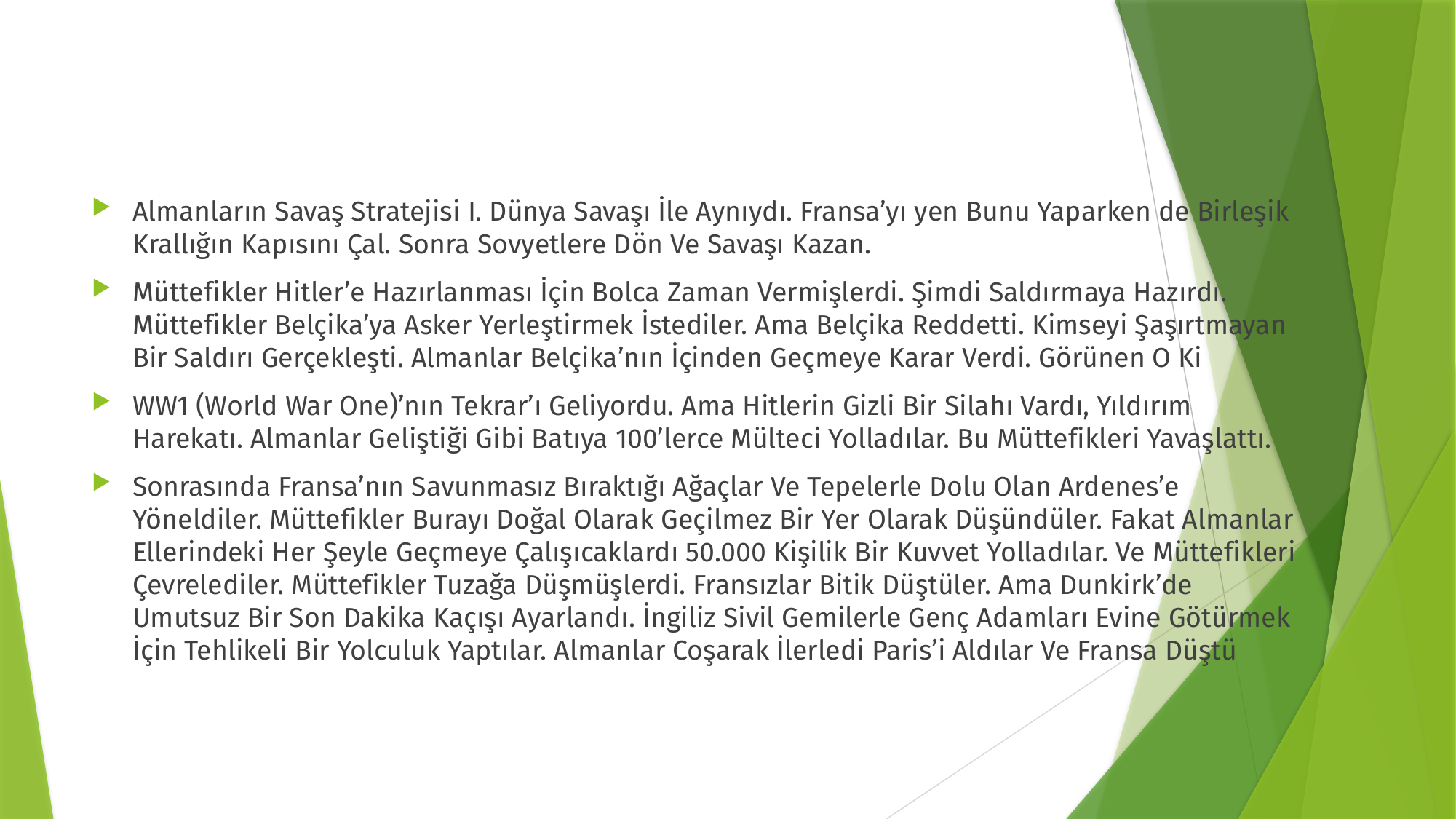

Almanların Savaş Stratejisi I. Dünya Savaşı İle Aynıydı. Fransa’yı yen Bunu Yaparken de Birleşik Krallığın Kapısını Çal. Sonra Sovyetlere Dön Ve Savaşı Kazan.
Müttefikler Hitler’e Hazırlanması İçin Bolca Zaman Vermişlerdi. Şimdi Saldırmaya Hazırdı. Müttefikler Belçika’ya Asker Yerleştirmek İstediler. Ama Belçika Reddetti. Kimseyi Şaşırtmayan Bir Saldırı Gerçekleşti. Almanlar Belçika’nın İçinden Geçmeye Karar Verdi. Görünen O Ki
WW1 (World War One)’nın Tekrar’ı Geliyordu. Ama Hitlerin Gizli Bir Silahı Vardı, Yıldırım Harekatı. Almanlar Geliştiği Gibi Batıya 100’lerce Mülteci Yolladılar. Bu Müttefikleri Yavaşlattı.
Sonrasında Fransa’nın Savunmasız Bıraktığı Ağaçlar Ve Tepelerle Dolu Olan Ardenes’e Yöneldiler. Müttefikler Burayı Doğal Olarak Geçilmez Bir Yer Olarak Düşündüler. Fakat Almanlar Ellerindeki Her Şeyle Geçmeye Çalışıcaklardı 50.000 Kişilik Bir Kuvvet Yolladılar. Ve Müttefikleri Çevrelediler. Müttefikler Tuzağa Düşmüşlerdi. Fransızlar Bitik Düştüler. Ama Dunkirk’de Umutsuz Bir Son Dakika Kaçışı Ayarlandı. İngiliz Sivil Gemilerle Genç Adamları Evine Götürmek İçin Tehlikeli Bir Yolculuk Yaptılar. Almanlar Coşarak İlerledi Paris’i Aldılar Ve Fransa Düştü